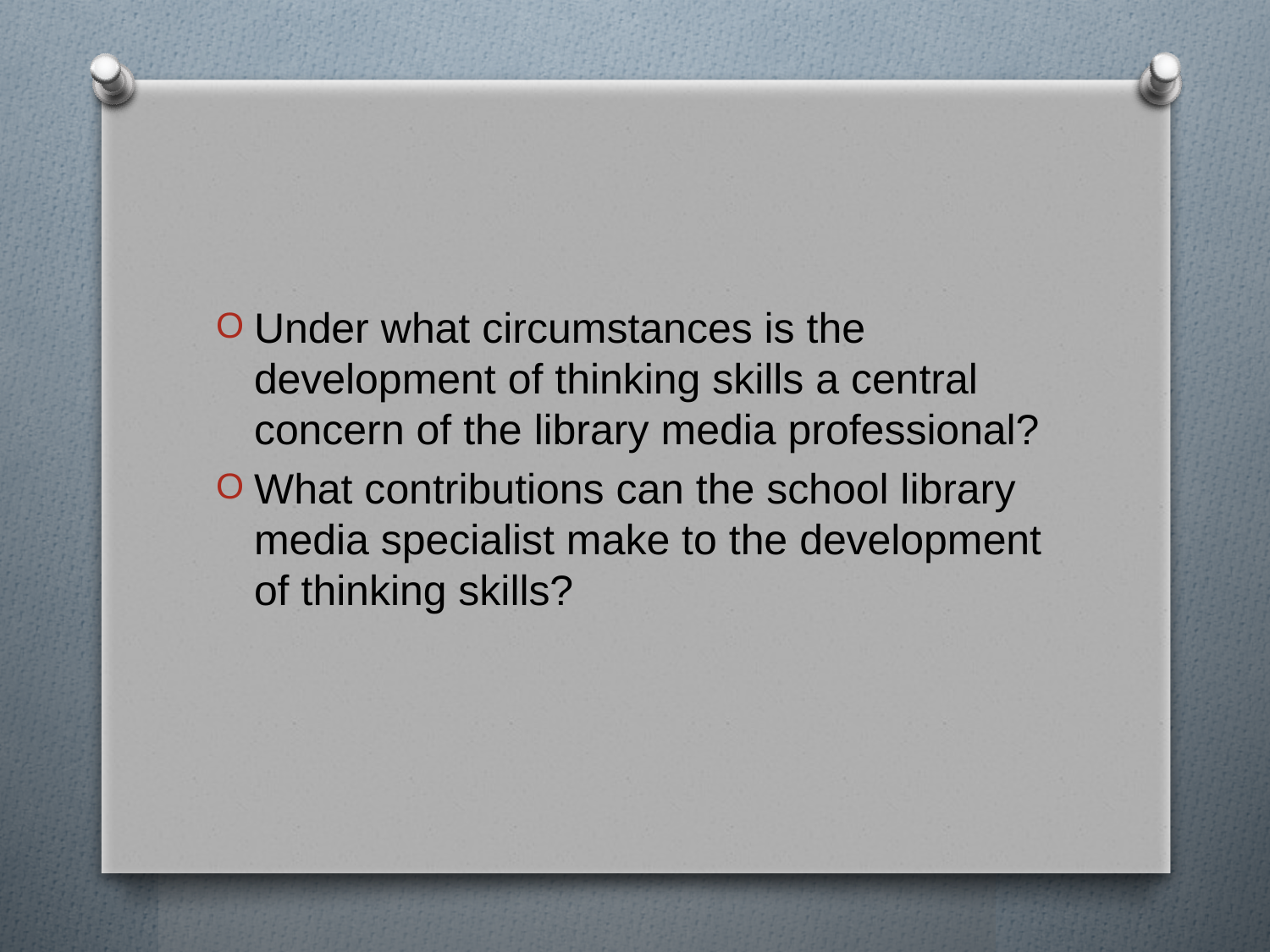

#
Under what circumstances is the development of thinking skills a central concern of the library media professional?
What contributions can the school library media specialist make to the development of thinking skills?